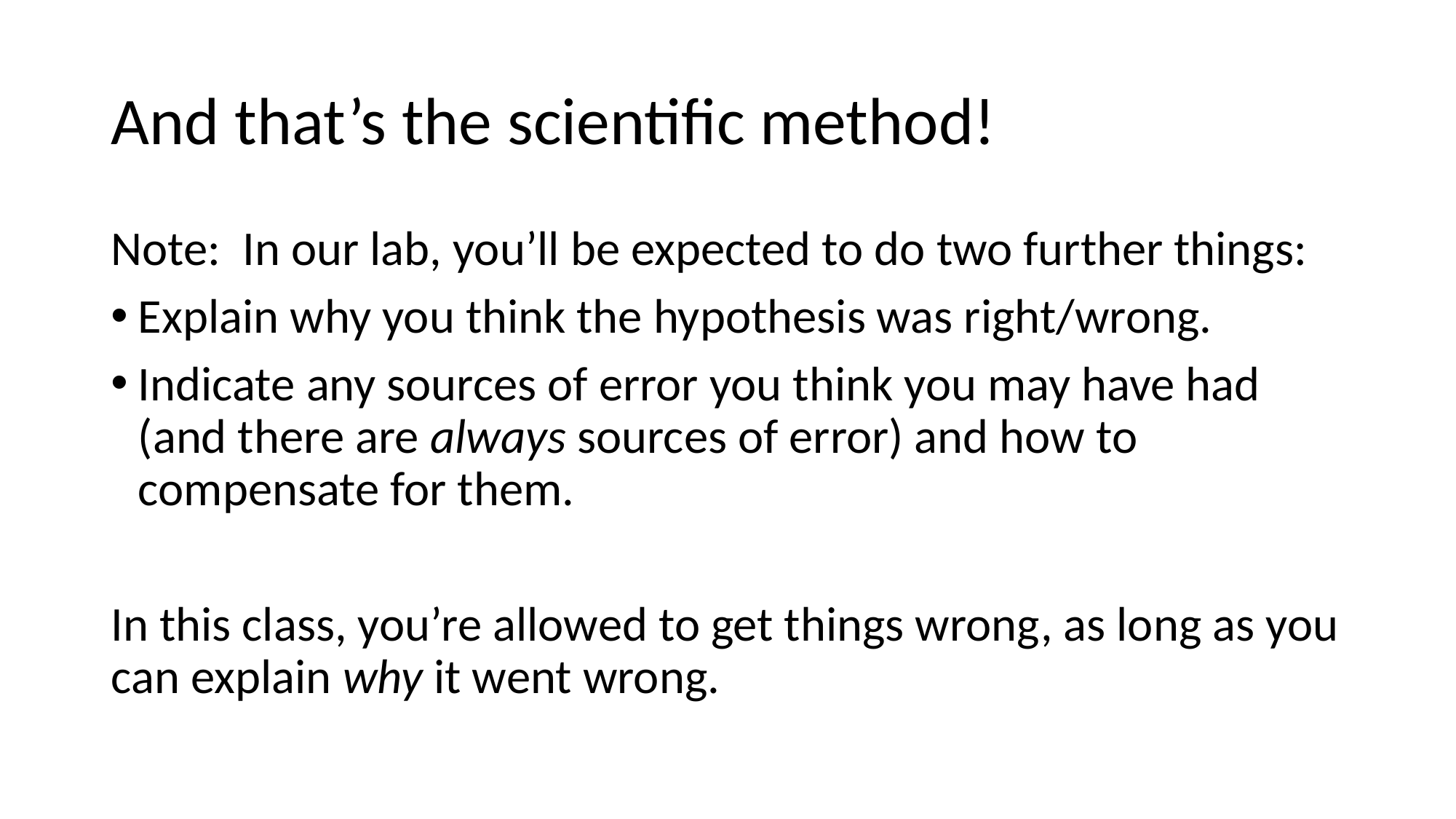

# And that’s the scientific method!
Note:  In our lab, you’ll be expected to do two further things:
Explain why you think the hypothesis was right/wrong.
Indicate any sources of error you think you may have had (and there are always sources of error) and how to compensate for them.

In this class, you’re allowed to get things wrong, as long as you can explain why it went wrong.